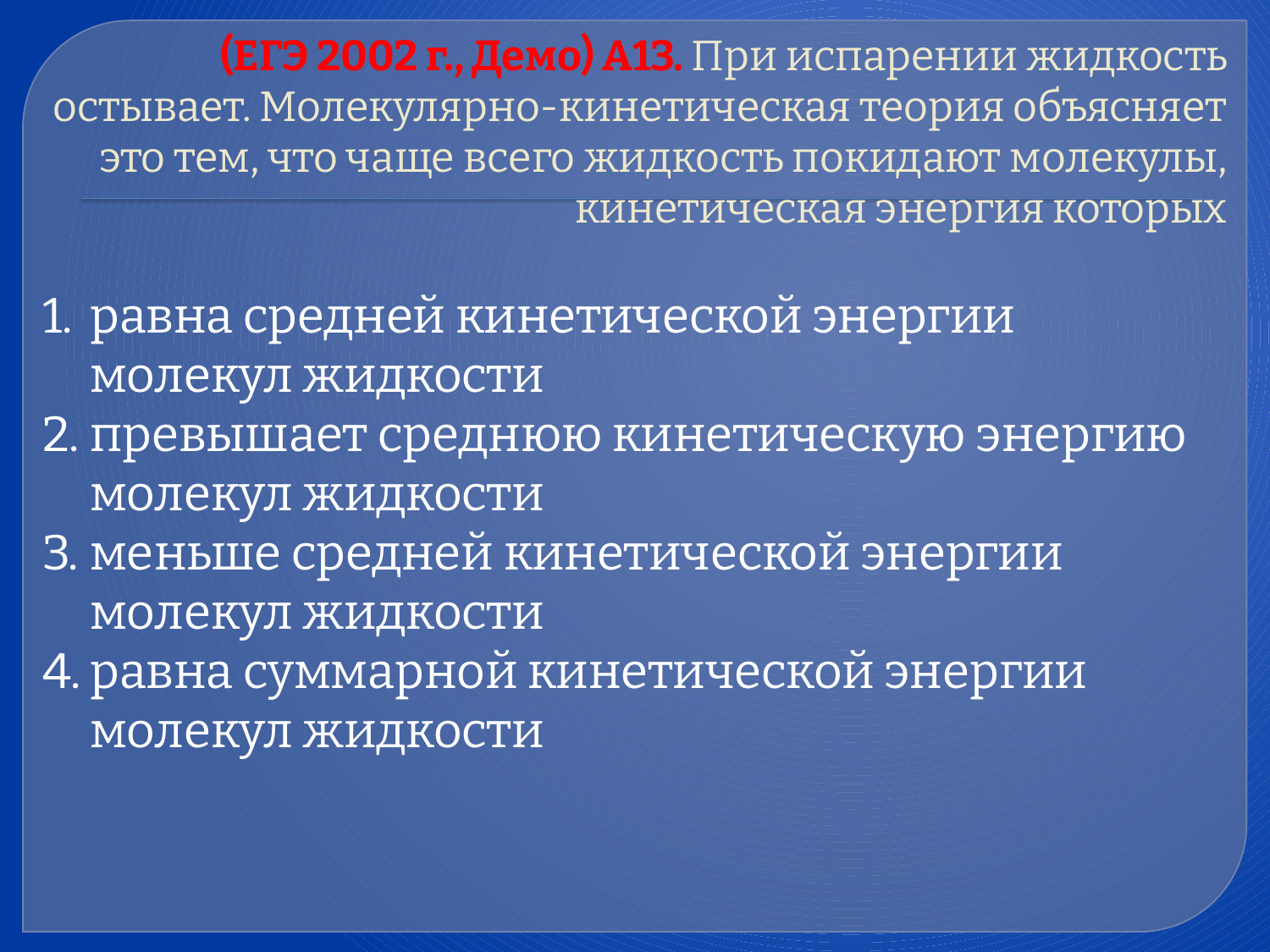

# (ЕГЭ 2002 г., Демо) А13. При испарении жидкость остывает. Молекулярно-кинетическая теория объясняет это тем, что чаще всего жидкость покидают молекулы, кинетическая энергия которых
равна средней кинетической энергии молекул жидкости
превышает среднюю кинетическую энергию молекул жидкости
меньше средней кинетической энергии молекул жидкости
равна суммарной кинетической энергии молекул жидкости